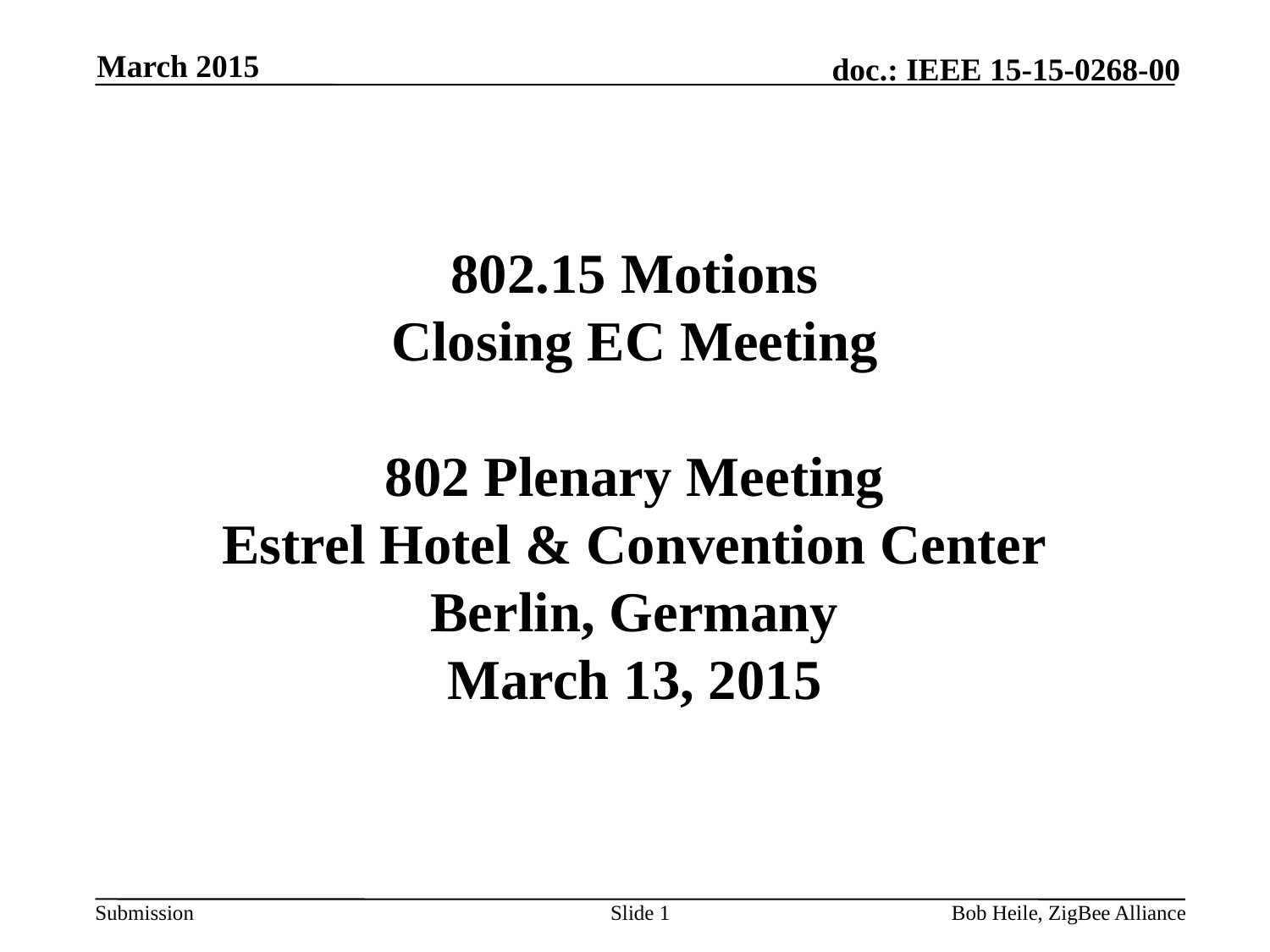

March 2015
# 802.15 Motions Closing EC Meeting 802 Plenary Meeting Estrel Hotel & Convention Center Berlin, Germany March 13, 2015
Slide 1
Bob Heile, ZigBee Alliance